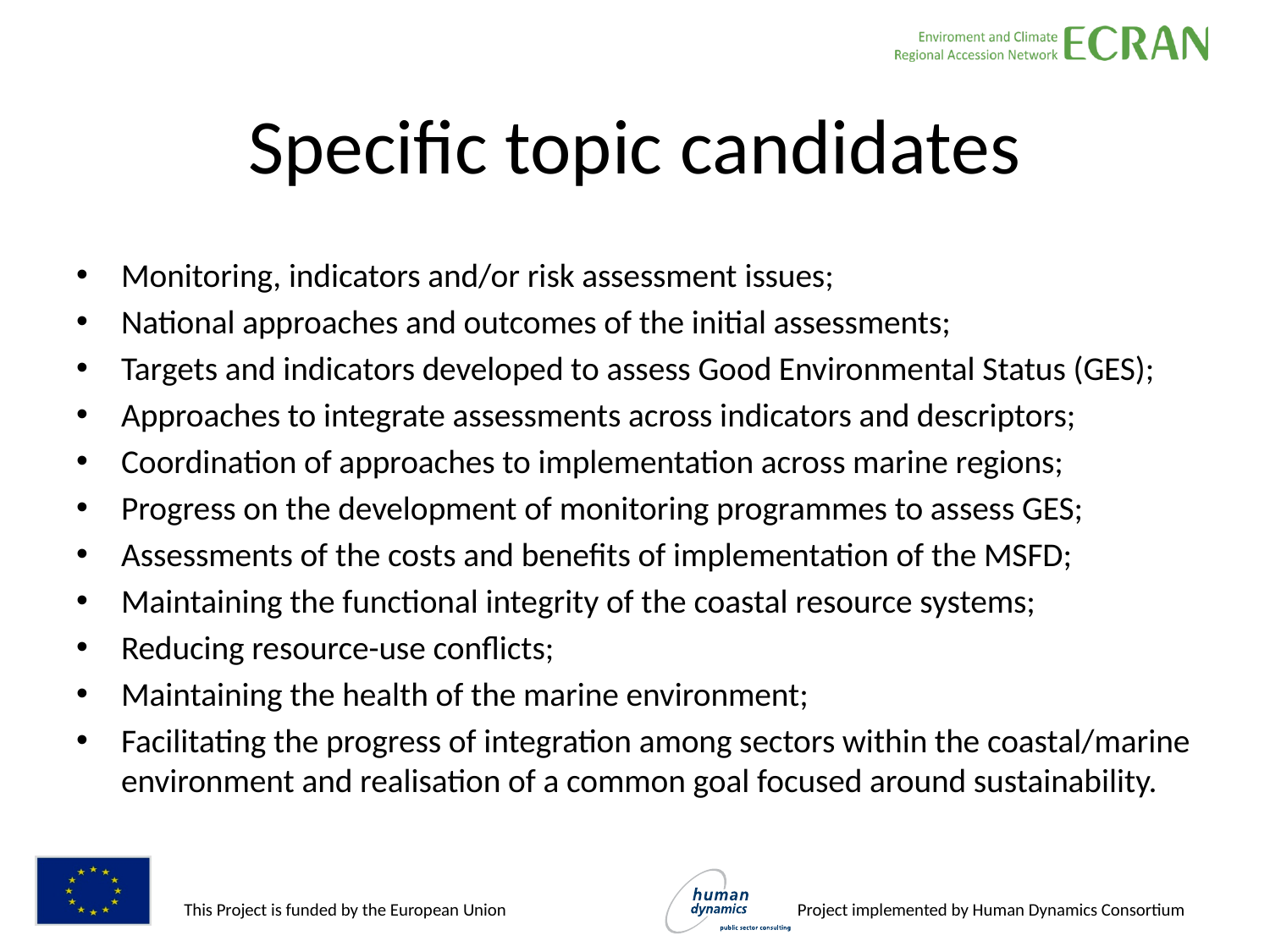

# Specific topic candidates
Monitoring, indicators and/or risk assessment issues;
National approaches and outcomes of the initial assessments;
Targets and indicators developed to assess Good Environmental Status (GES);
Approaches to integrate assessments across indicators and descriptors;
Coordination of approaches to implementation across marine regions;
Progress on the development of monitoring programmes to assess GES;
Assessments of the costs and benefits of implementation of the MSFD;
Maintaining the functional integrity of the coastal resource systems;
Reducing resource-use conflicts;
Maintaining the health of the marine environment;
Facilitating the progress of integration among sectors within the coastal/marine environment and realisation of a common goal focused around sustainability.